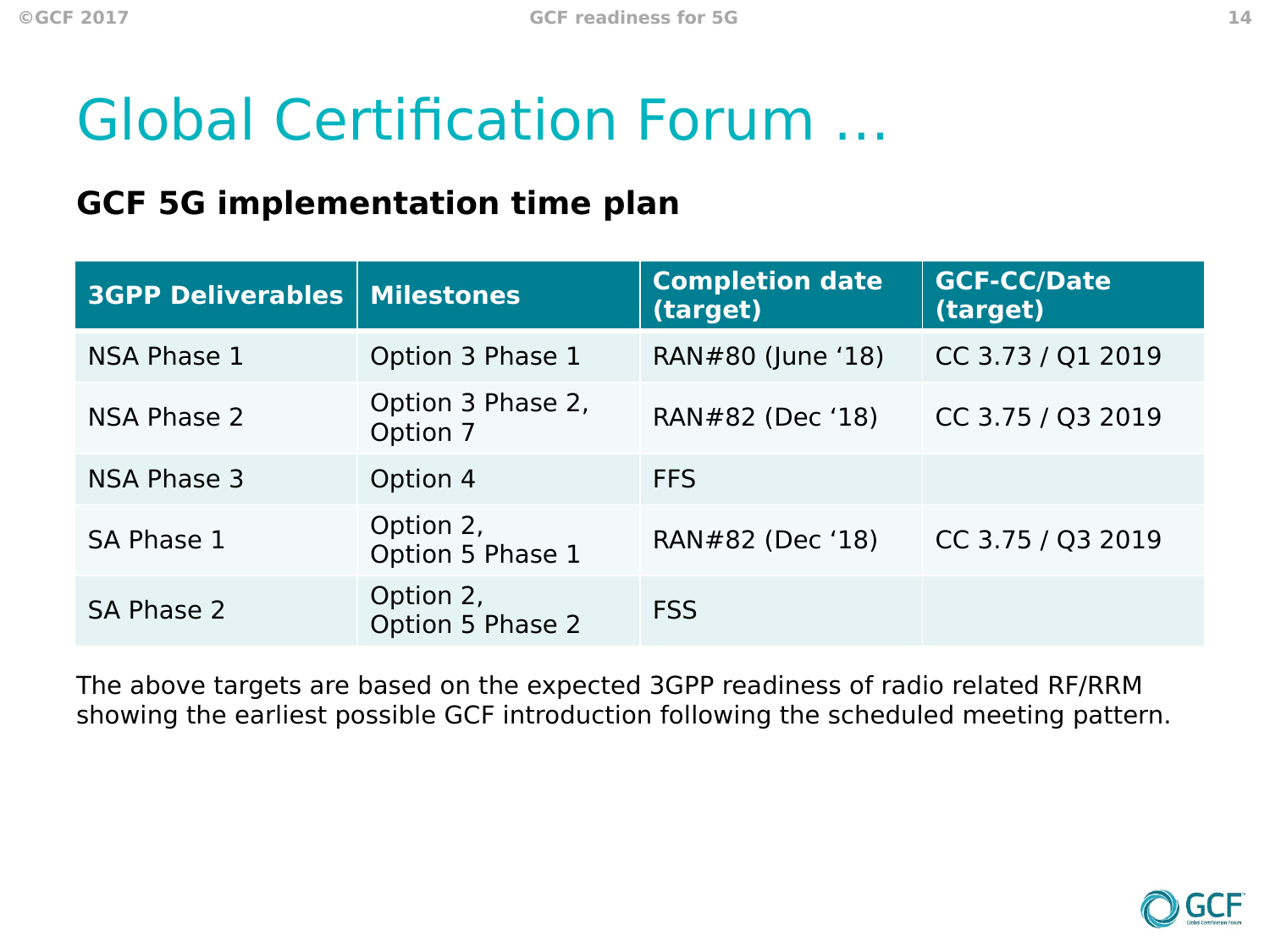

GCF readiness for 5G
14
# Global Certification Forum …
GCF 5G implementation time plan

The above targets are based on the expected 3GPP readiness of radio related RF/RRM showing the earliest possible GCF introduction following the scheduled meeting pattern.
| 3GPP Deliverables | Milestones | Completion date (target) | GCF-CC/Date (target) |
| --- | --- | --- | --- |
| NSA Phase 1 | Option 3 Phase 1 | RAN#80 (June ‘18) | CC 3.73 / Q1 2019 |
| NSA Phase 2 | Option 3 Phase 2, Option 7 | RAN#82 (Dec ‘18) | CC 3.75 / Q3 2019 |
| NSA Phase 3 | Option 4 | FFS |  |
| SA Phase 1 | Option 2, Option 5 Phase 1 | RAN#82 (Dec ‘18) | CC 3.75 / Q3 2019 |
| SA Phase 2 | Option 2, Option 5 Phase 2 | FSS |  |